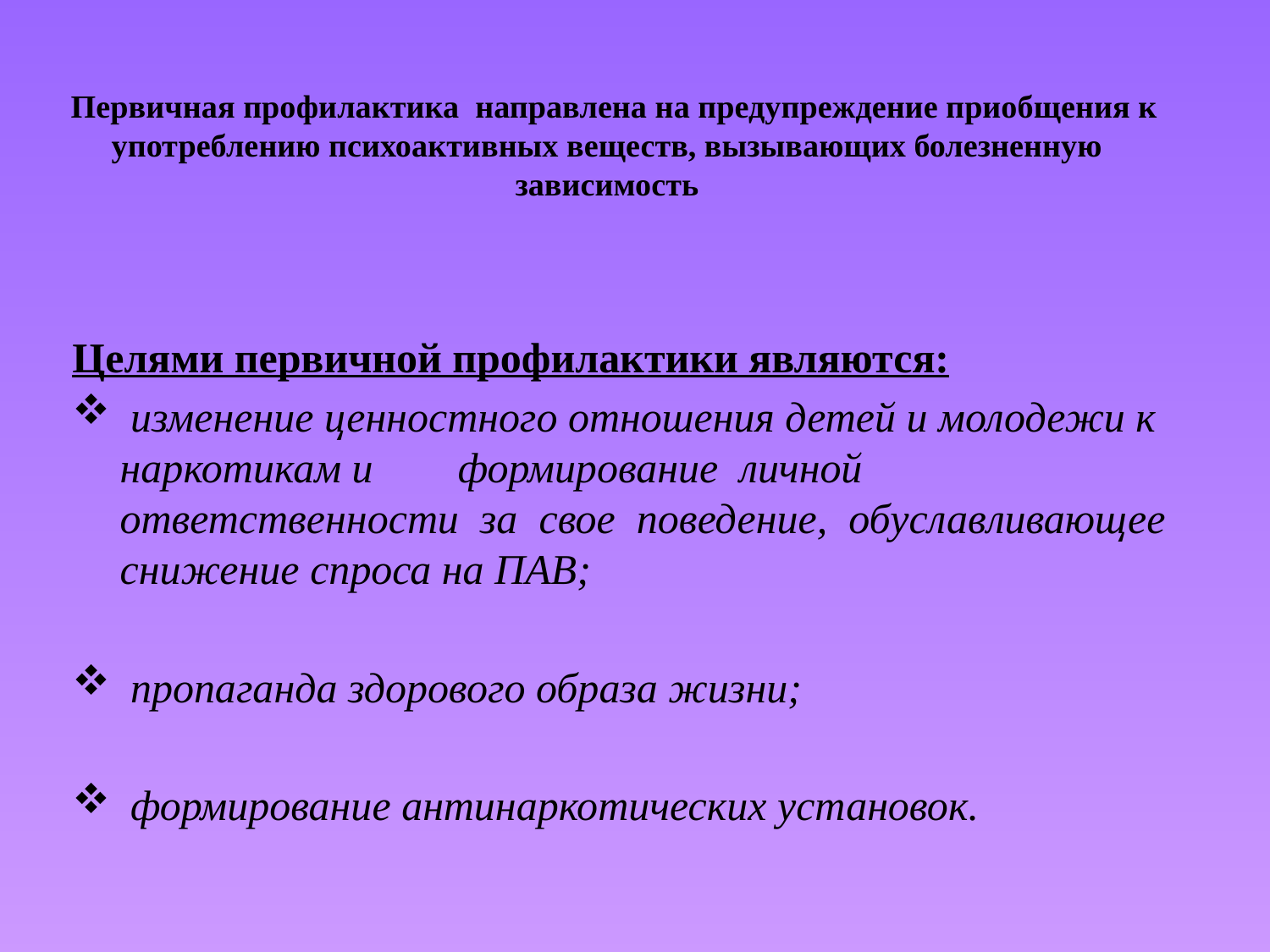

# Первичная профилактика  направлена на предупреждение приобщения к употреблению психоактивных веществ, вызывающих болезненную  зависимость
Целями первичной профилактики являются:
 изменение ценностного отношения детей и молодежи к наркотикам и        формирование  личной  ответственности  за  свое  поведение,  обуславливающее снижение спроса на ПАВ;

 пропаганда здорового образа жизни;

 формирование антинаркотических установок.